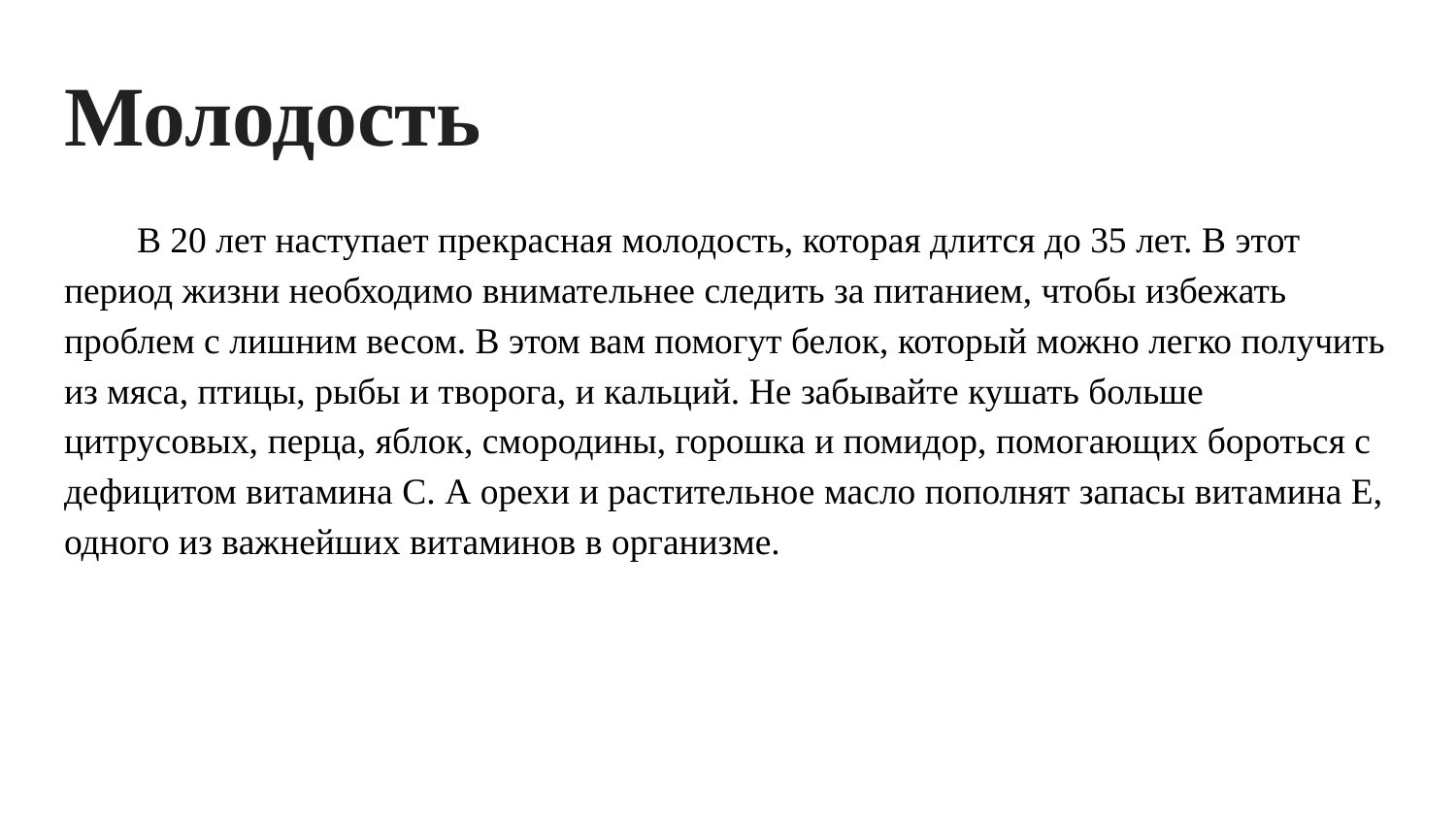

# Молодость
В 20 лет наступает прекрасная молодость, которая длится до 35 лет. В этот период жизни необходимо внимательнее следить за питанием, чтобы избежать проблем с лишним весом. В этом вам помогут белок, который можно легко получить из мяса, птицы, рыбы и творога, и кальций. Не забывайте кушать больше цитрусовых, перца, яблок, смородины, горошка и помидор, помогающих бороться с дефицитом витамина С. А орехи и растительное масло пополнят запасы витамина Е, одного из важнейших витаминов в организме.